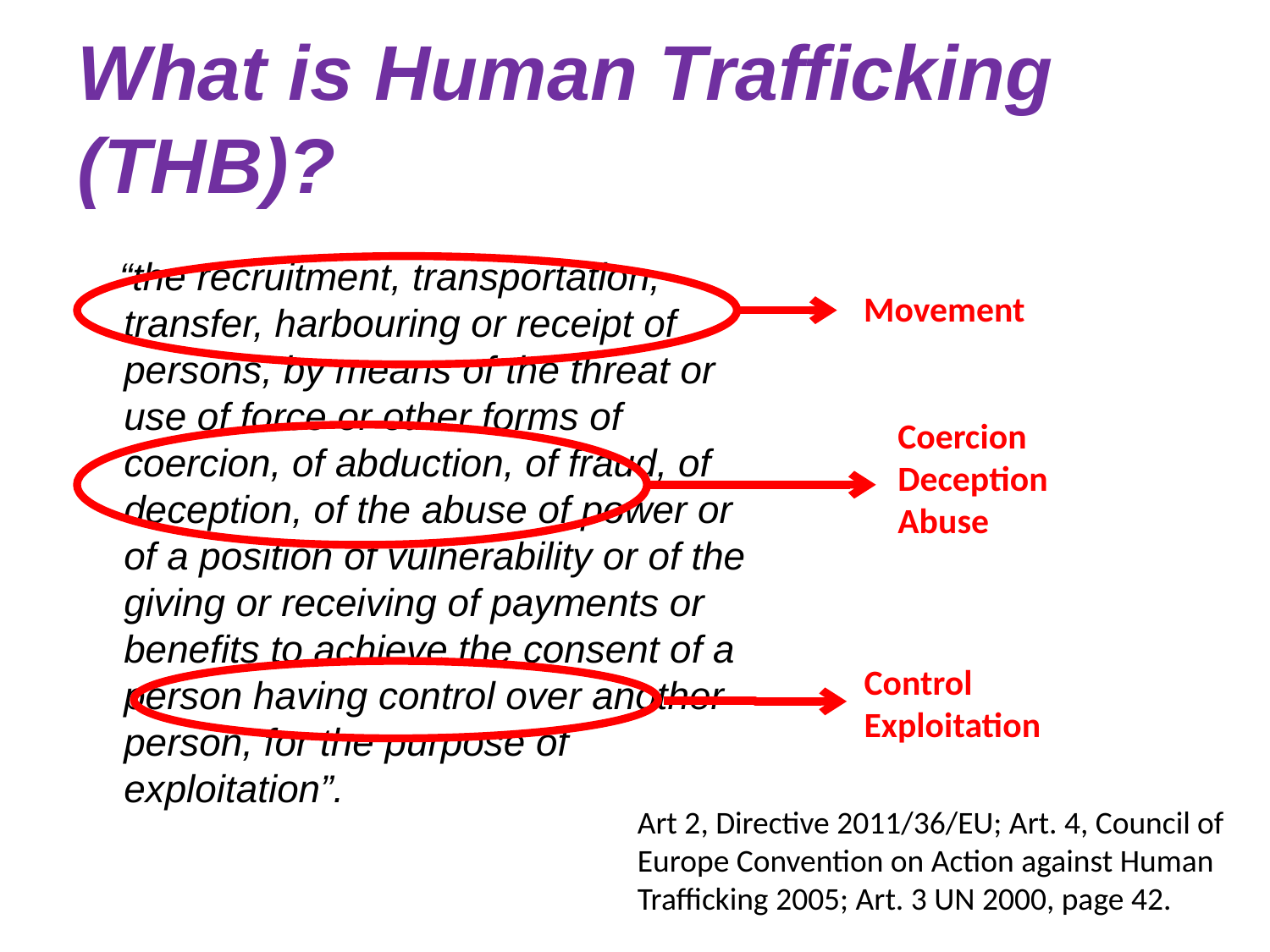

# What is Human Trafficking (THB)?
    “the recruitment, transportation, transfer, harbouring or receipt of persons, by means of the threat or use of force or other forms of coercion, of abduction, of fraud, of deception, of the abuse of power or of a position of vulnerability or of the giving or receiving of payments or benefits to achieve the consent of a person having control over another person, for the purpose of exploitation”.

Movement
Coercion
Deception
Abuse

Control
Exploitation

Art 2, Directive 2011/36/EU; Art. 4, Council of Europe Convention on Action against Human Trafficking 2005; Art. 3 UN 2000, page 42.